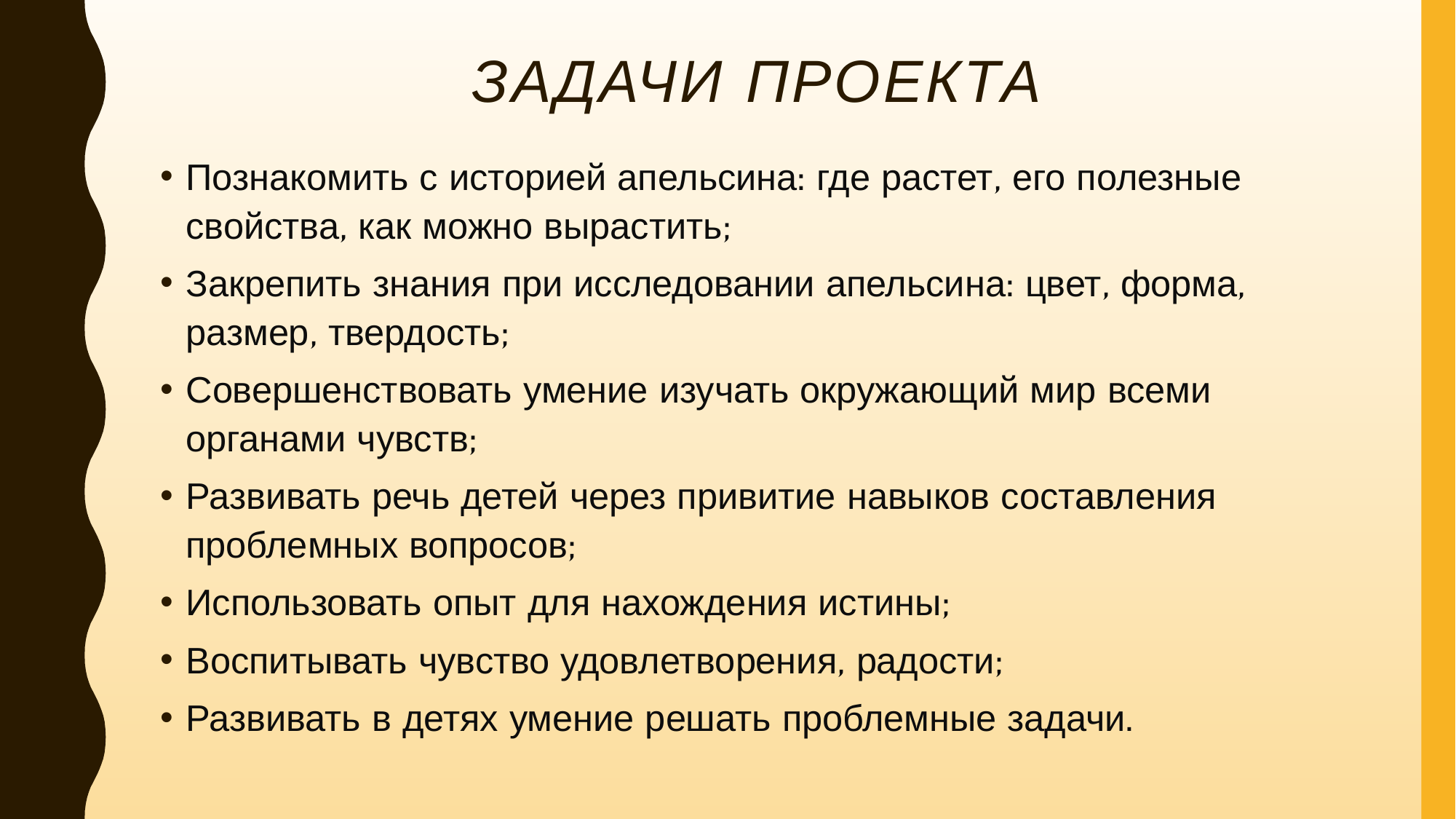

# ЗАДАЧИ ПРОЕКТА
Познакомить с историей апельсина: где растет, его полезные свойства, как можно вырастить;
Закрепить знания при исследовании апельсина: цвет, форма, размер, твердость;
Совершенствовать умение изучать окружающий мир всеми органами чувств;
Развивать речь детей через привитие навыков составления проблемных вопросов;
Использовать опыт для нахождения истины;
Воспитывать чувство удовлетворения, радости;
Развивать в детях умение решать проблемные задачи.